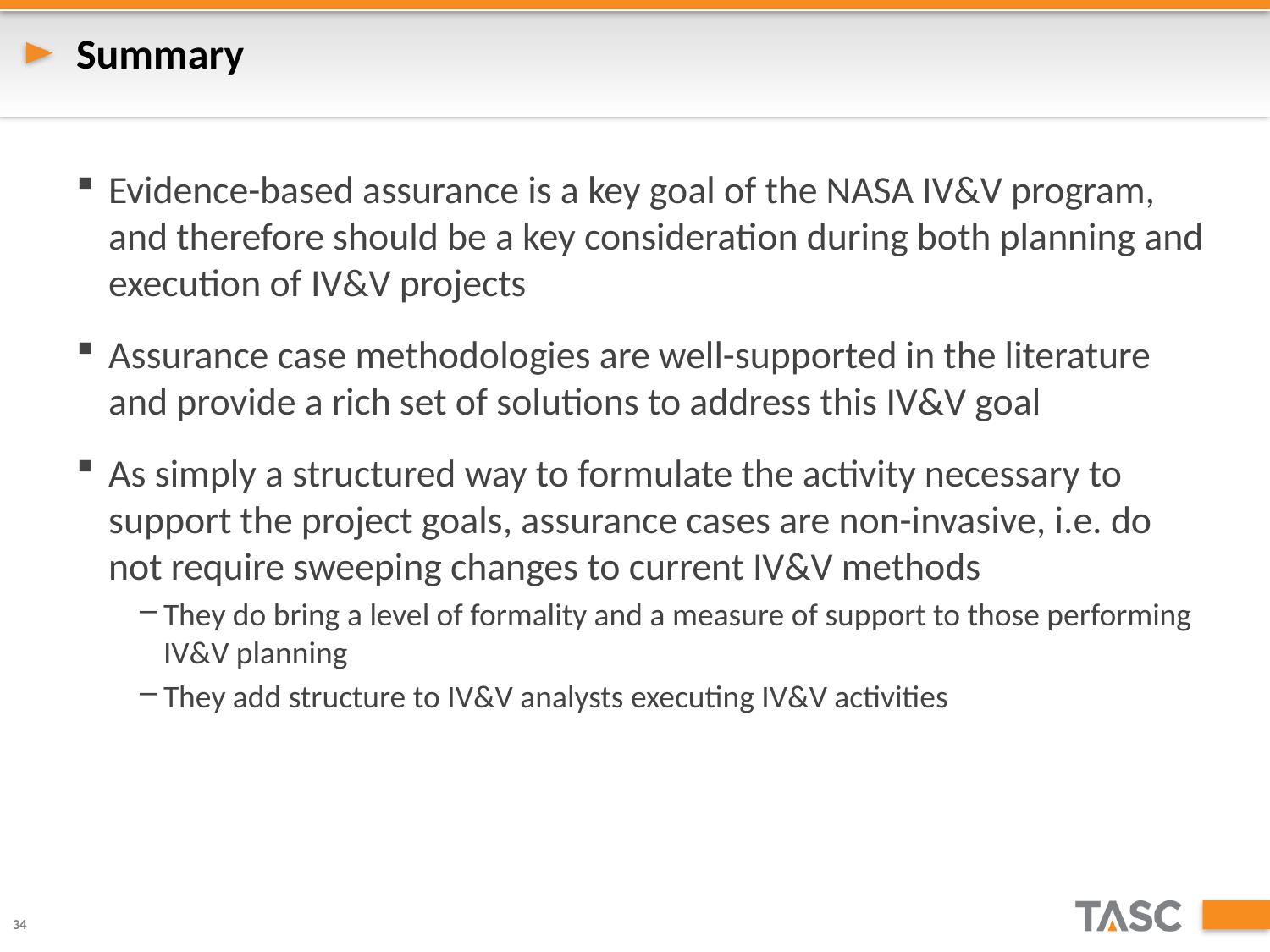

# Summary
Evidence-based assurance is a key goal of the NASA IV&V program, and therefore should be a key consideration during both planning and execution of IV&V projects
Assurance case methodologies are well-supported in the literature and provide a rich set of solutions to address this IV&V goal
As simply a structured way to formulate the activity necessary to support the project goals, assurance cases are non-invasive, i.e. do not require sweeping changes to current IV&V methods
They do bring a level of formality and a measure of support to those performing IV&V planning
They add structure to IV&V analysts executing IV&V activities
34